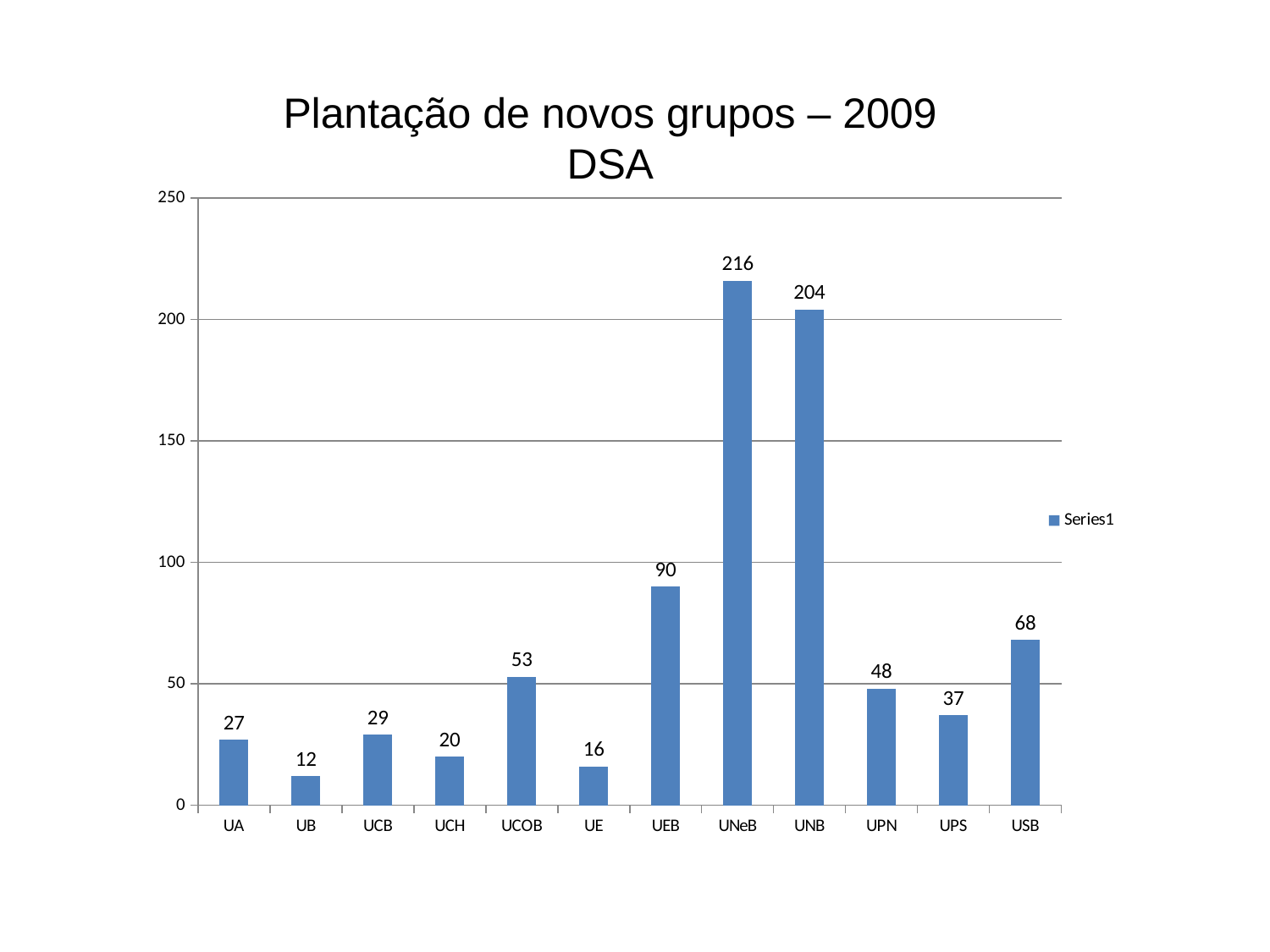

Plantação de novos grupos – 2009
DSA

### Chart

| Category |  |
|---|---|
| UA | 27.0 |
| UB | 12.0 |
| UCB | 29.0 |
| UCH | 20.0 |
| UCOB | 53.0 |
| UE | 16.0 |
| UEB | 90.0 |
| UNeB | 216.0 |
| UNB | 204.0 |
| UPN | 48.0 |
| UPS | 37.0 |
| USB | 68.0 |